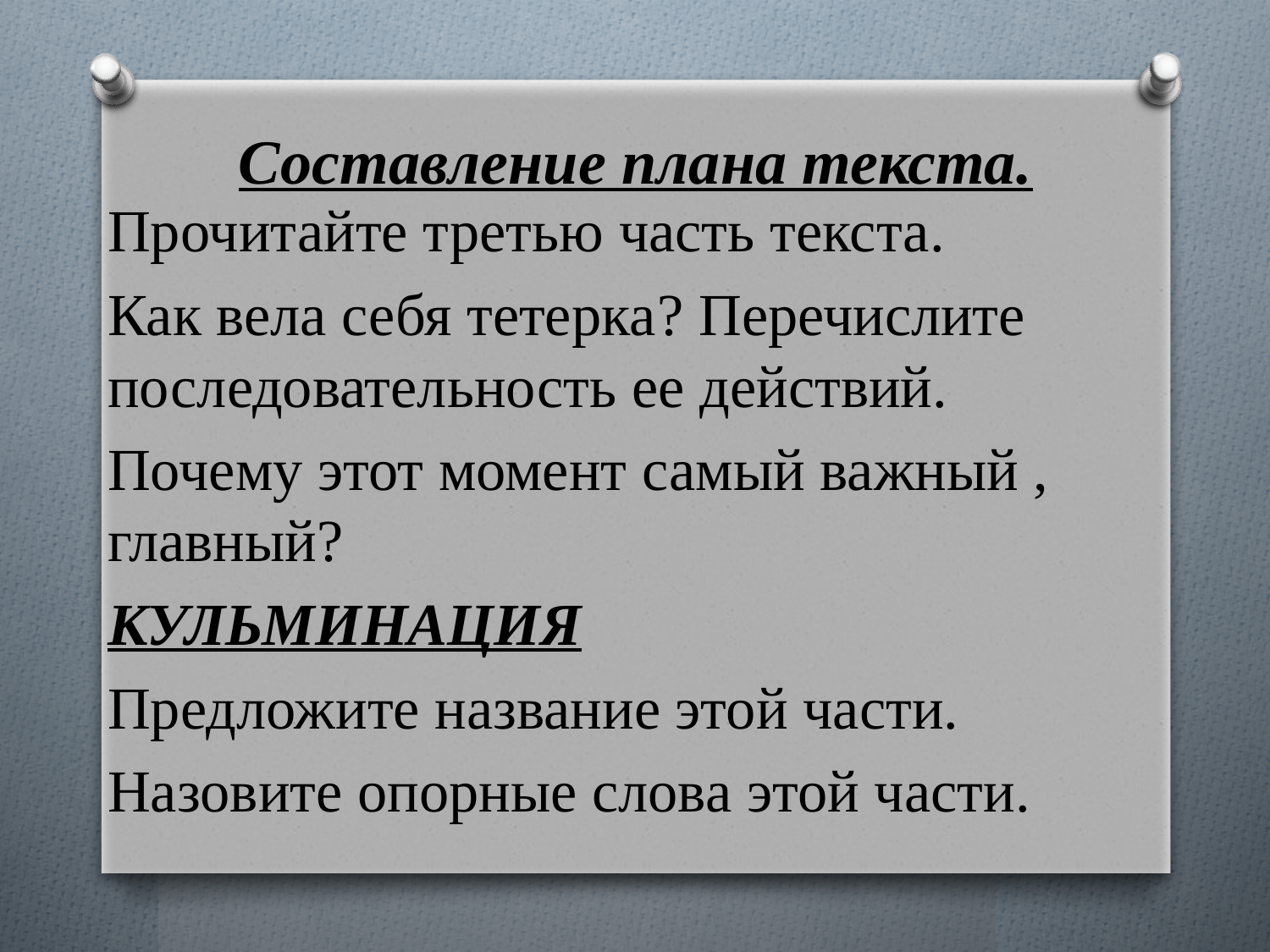

# Составление плана текста.
Прочитайте третью часть текста.
Как вела себя тетерка? Перечислите последовательность ее действий.
Почему этот момент самый важный , главный?
КУЛЬМИНАЦИЯ
Предложите название этой части.
Назовите опорные слова этой части.